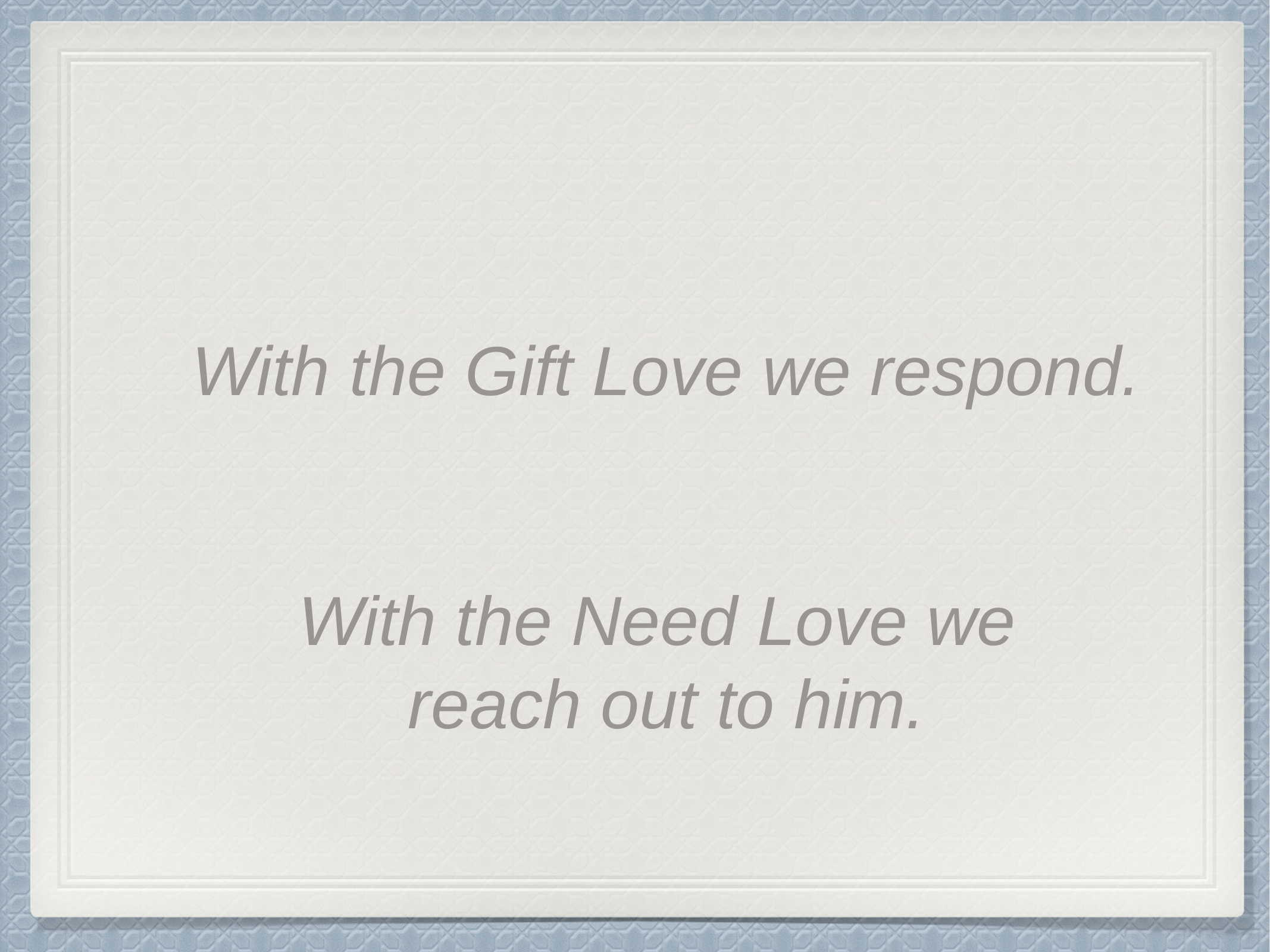

With the Gift Love we respond.

With the Need Love we
reach out to him.